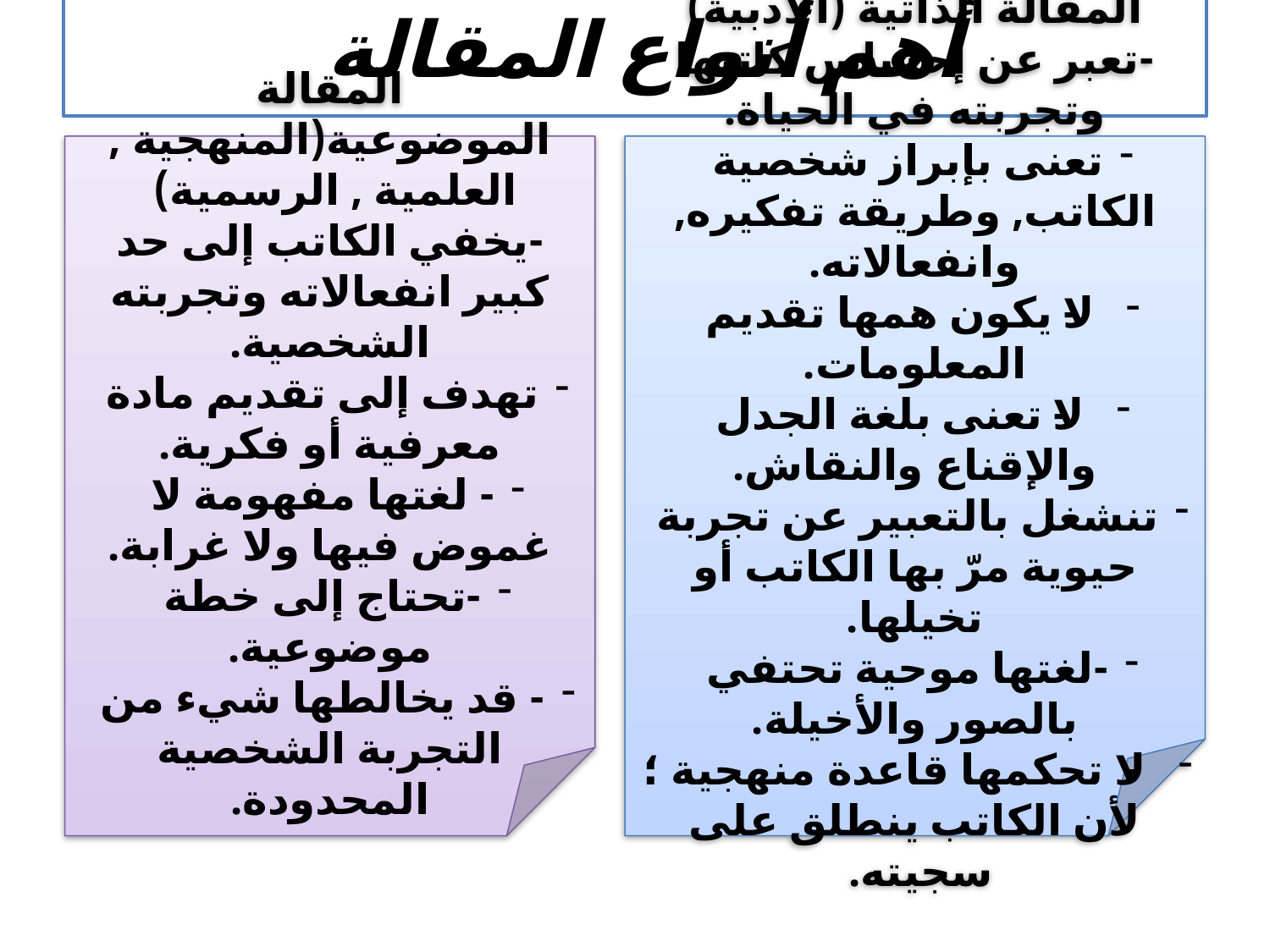

# أهم أنواع المقالة
المقالة الموضوعية(المنهجية , العلمية , الرسمية)
-يخفي الكاتب إلى حد كبير انفعالاته وتجربته الشخصية.
تهدف إلى تقديم مادة معرفية أو فكرية.
- لغتها مفهومة لا غموض فيها ولا غرابة.
-تحتاج إلى خطة موضوعية.
- قد يخالطها شيء من التجربة الشخصية المحدودة.
المقالة الذاتية (الأدبية)
-تعبر عن إحساس كاتبها وتجربته في الحياة.
تعنى بإبراز شخصية الكاتب, وطريقة تفكيره, وانفعالاته.
-لا يكون همها تقديم المعلومات.
-لا تعنى بلغة الجدل والإقناع والنقاش.
تنشغل بالتعبير عن تجربة حيوية مرّ بها الكاتب أو تخيلها.
-لغتها موحية تحتفي بالصور والأخيلة.
- لا تحكمها قاعدة منهجية ؛لأن الكاتب ينطلق على سجيته.